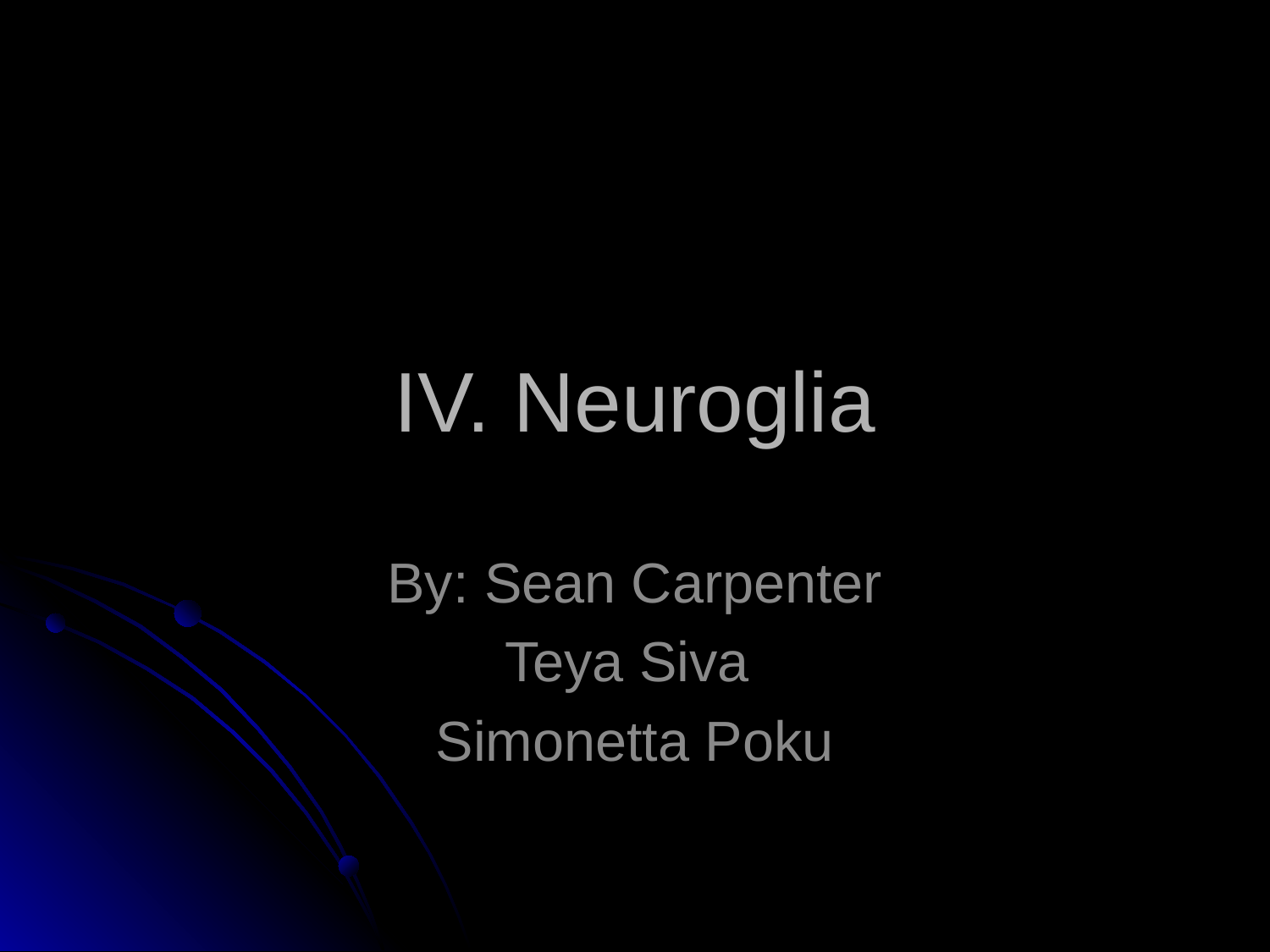

IV. Neuroglia
By: Sean Carpenter
Teya Siva
Simonetta Poku